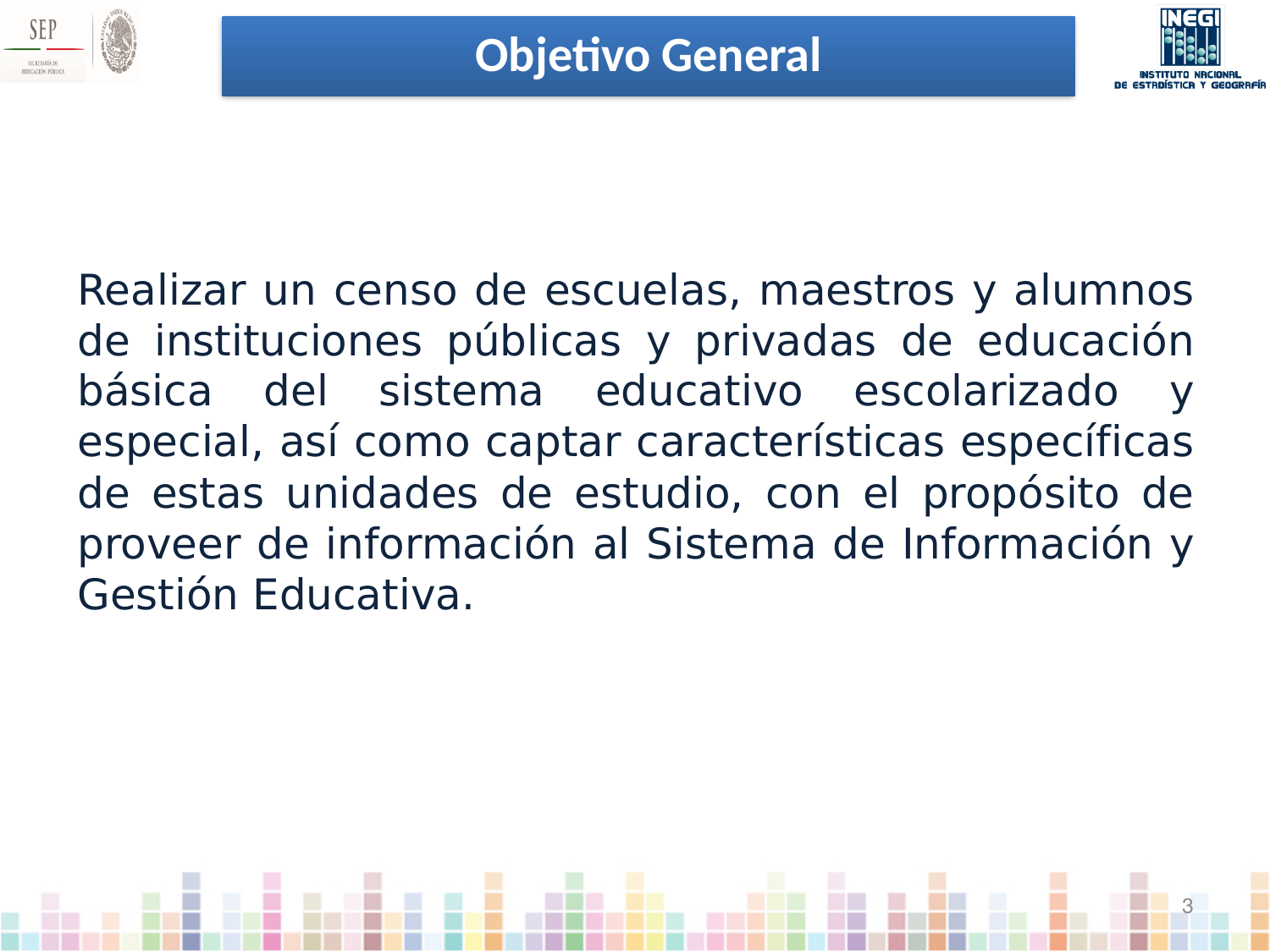

Objetivo General
Realizar un censo de escuelas, maestros y alumnos de instituciones públicas y privadas de educación básica del sistema educativo escolarizado y especial, así como captar características específicas de estas unidades de estudio, con el propósito de proveer de información al Sistema de Información y Gestión Educativa.
3